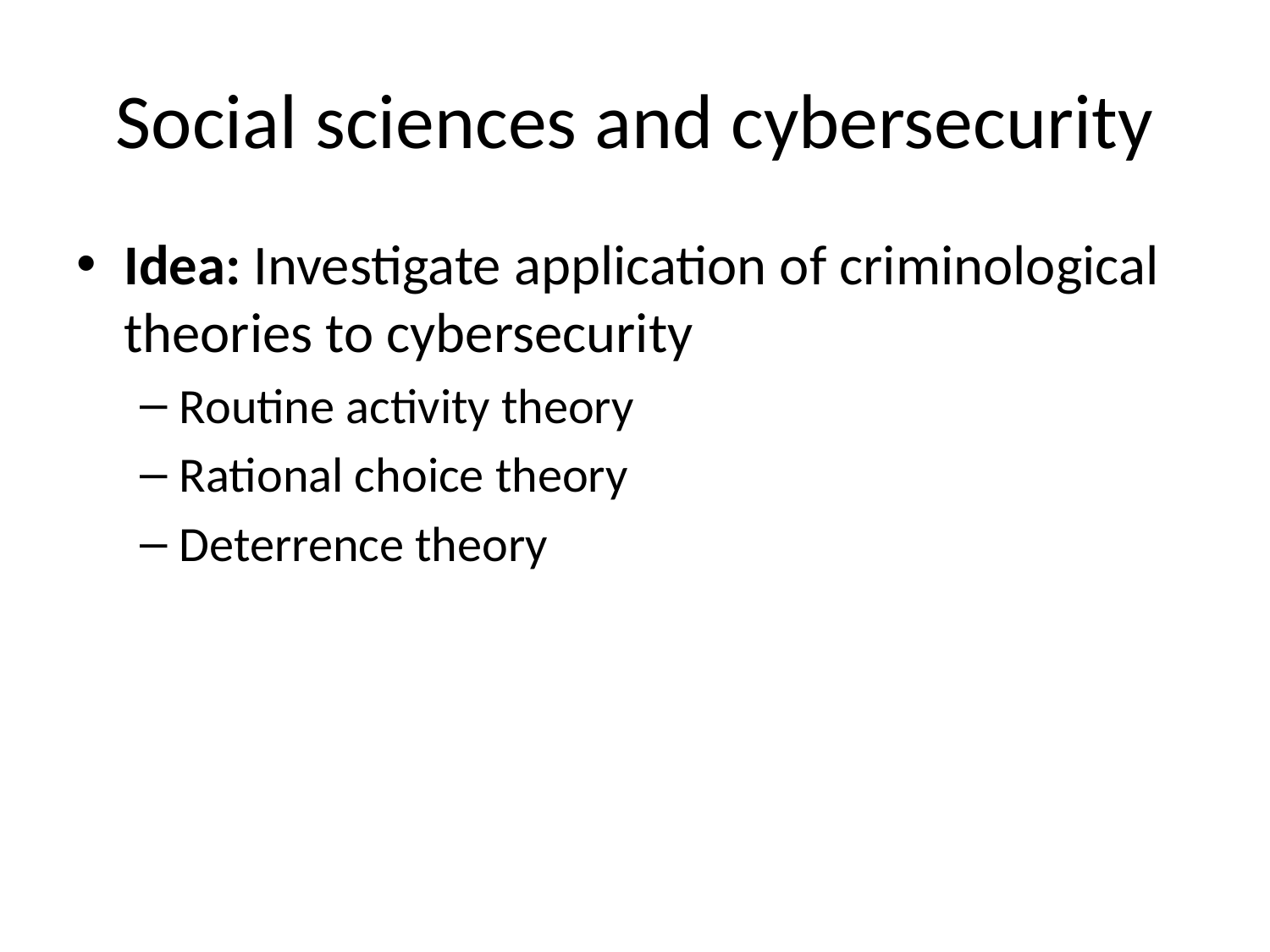

# Social sciences and cybersecurity
Idea: Investigate application of criminological theories to cybersecurity
Routine activity theory
Rational choice theory
Deterrence theory